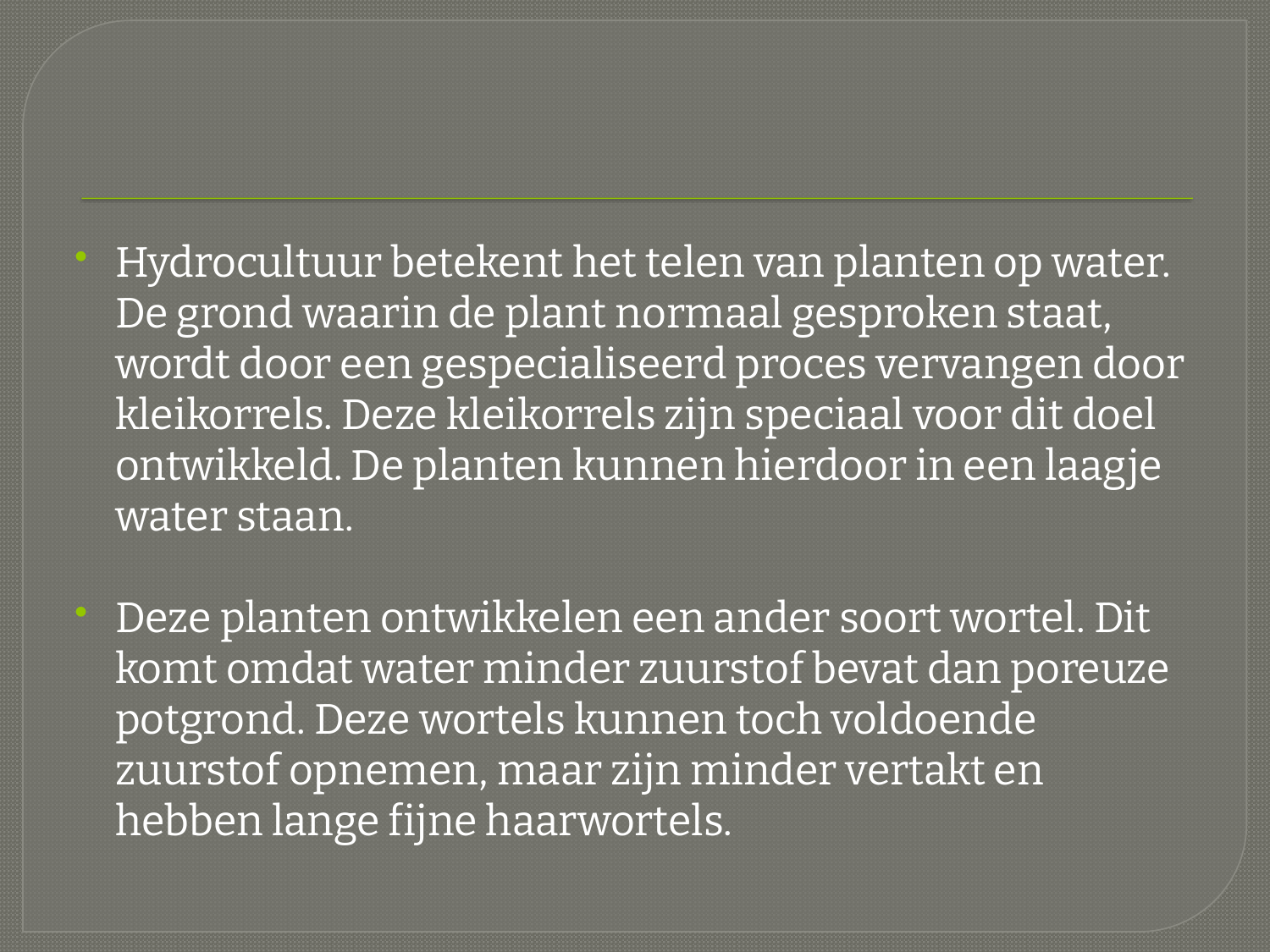

#
Hydrocultuur betekent het telen van planten op water. De grond waarin de plant normaal gesproken staat, wordt door een gespecialiseerd proces vervangen door kleikorrels. Deze kleikorrels zijn speciaal voor dit doel ontwikkeld. De planten kunnen hierdoor in een laagje water staan.

Deze planten ontwikkelen een ander soort wortel. Dit komt omdat water minder zuurstof bevat dan poreuze potgrond. Deze wortels kunnen toch voldoende zuurstof opnemen, maar zijn minder vertakt en hebben lange fijne haarwortels.